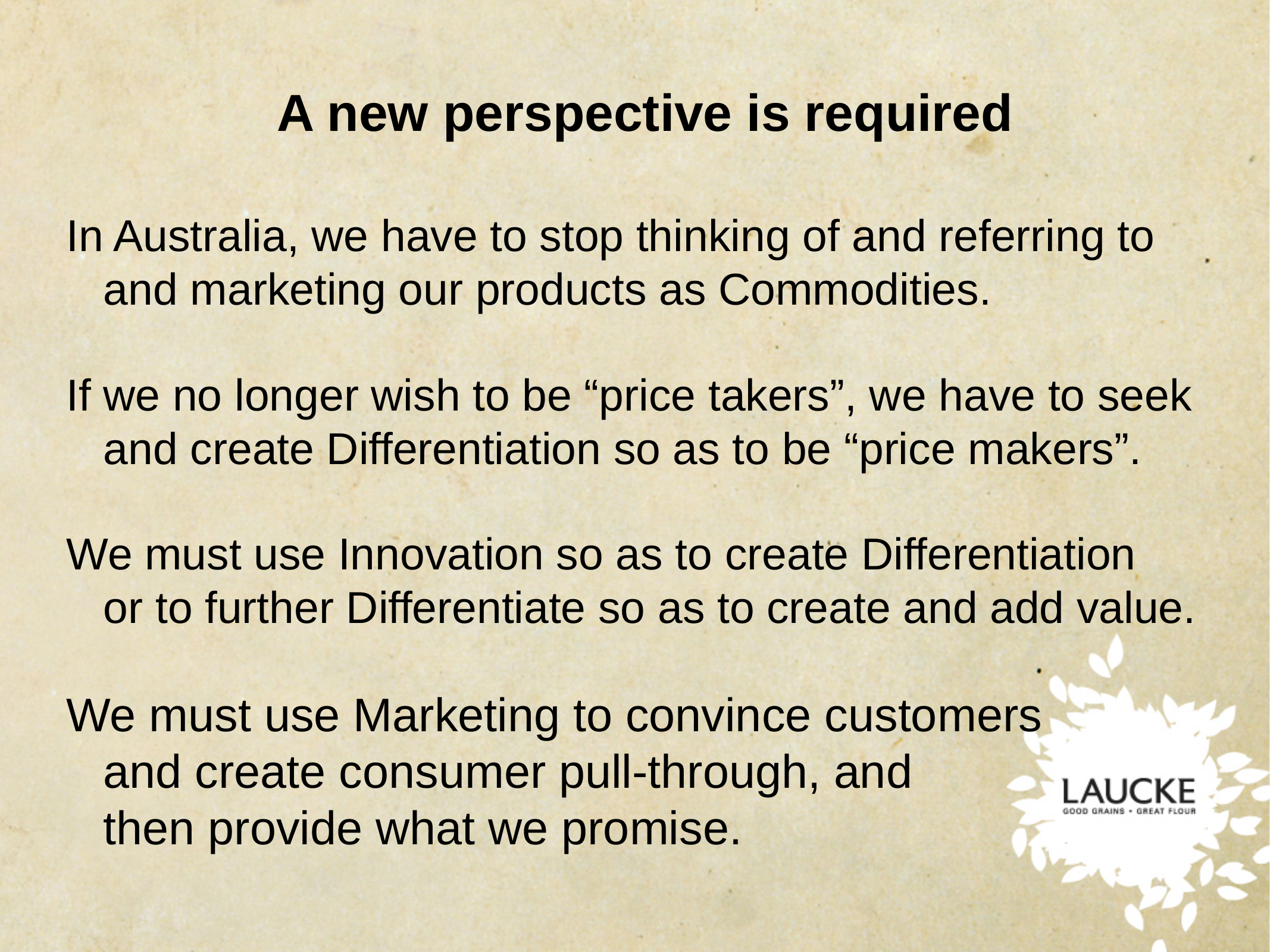

A new perspective is required

In Australia, we have to stop thinking of and referring to and marketing our products as Commodities.
If we no longer wish to be “price takers”, we have to seek and create Differentiation so as to be “price makers”.
We must use Innovation so as to create Differentiation
or to further Differentiate so as to create and add value.
We must use Marketing to convince customers
and create consumer pull-through, and
then provide what we promise.